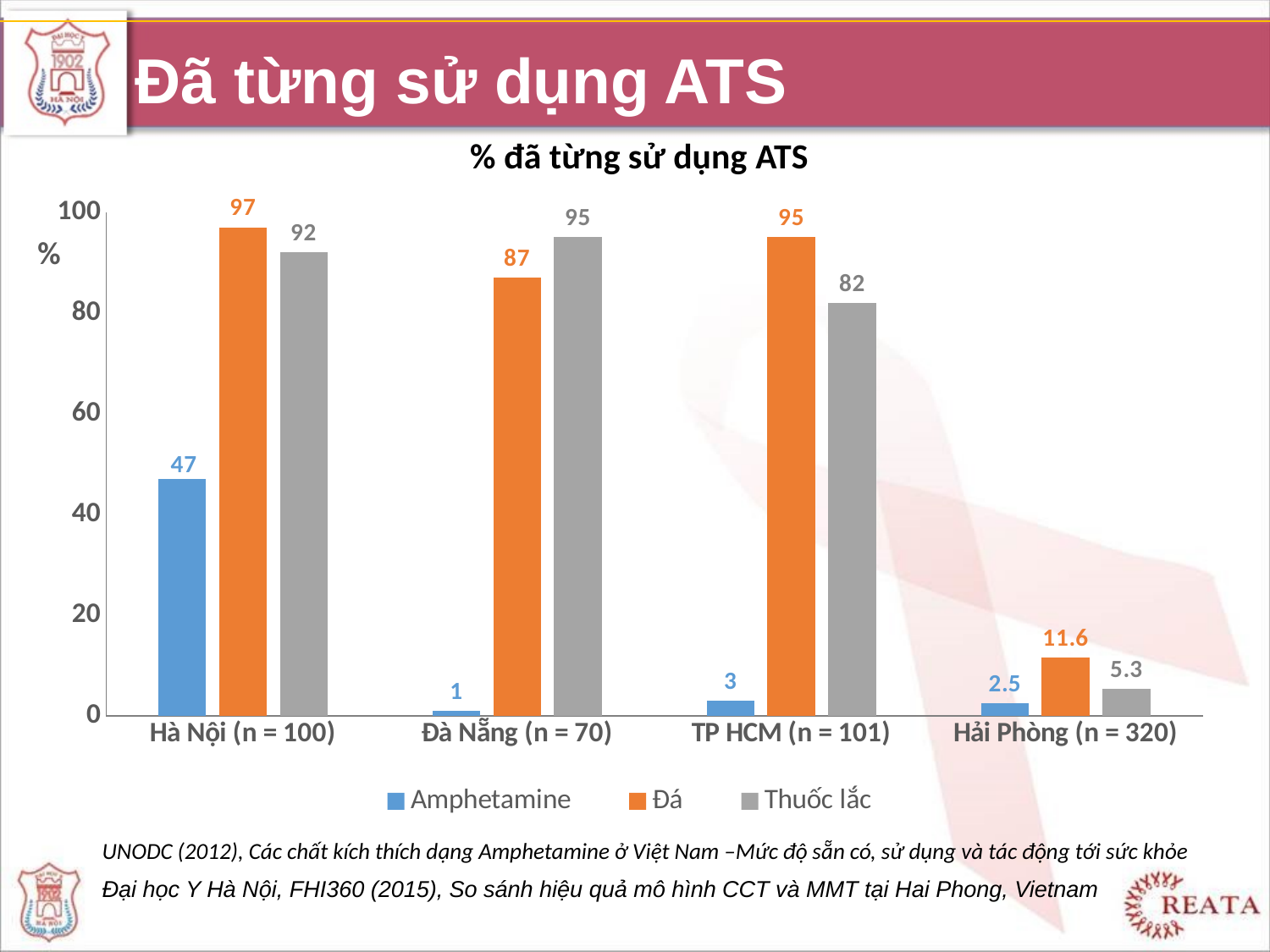

# Đã từng sử dụng ATS
% đã từng sử dụng ATS

### Chart

| Category | Amphetamine | Đá | Thuốc lắc |
|---|---|---|---|
| Hà Nội (n = 100) | 47.0 | 97.0 | 92.0 |
| Đà Nẵng (n = 70) | 1.0 | 87.0 | 95.0 |
| TP HCM (n = 101) | 3.0 | 95.0 | 82.0 |
| Hải Phòng (n = 320) | 2.5 | 11.6 | 5.3 |
UNODC (2012), Các chất kích thích dạng Amphetamine ở Việt Nam –Mức độ sẵn có, sử dụng và tác động tới sức khỏe
Đại học Y Hà Nội, FHI360 (2015), So sánh hiệu quả mô hình CCT và MMT tại Hai Phong, Vietnam